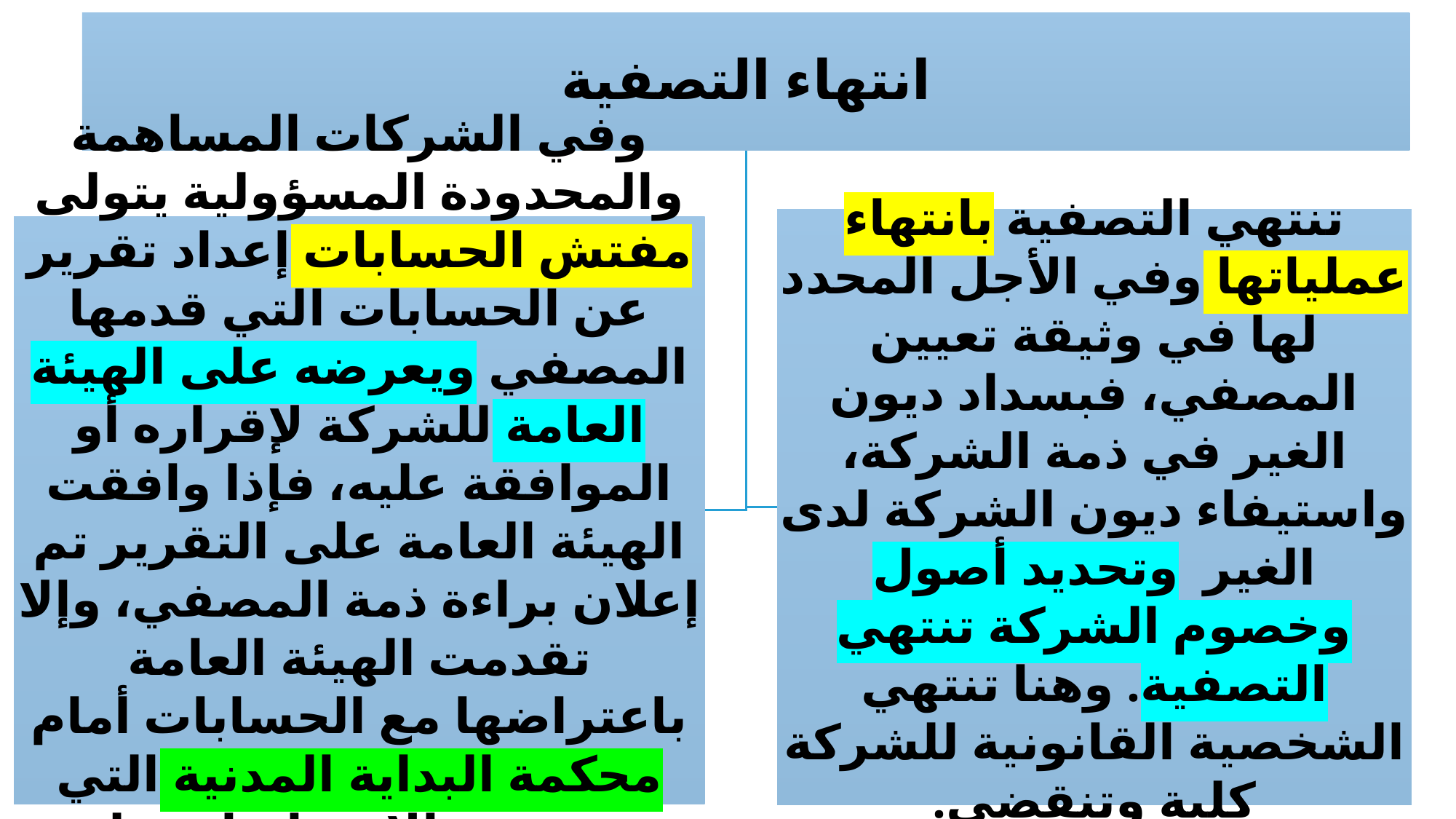

انتهاء التصفية
وفي الشركات المساهمة والمحدودة المسؤولية يتولى مفتش الحسابات إعداد تقرير عن الحسابات التي قدمها المصفي ويعرضه على الهيئة العامة للشركة لإقراره أو الموافقة عليه، فإذا وافقت الهيئة العامة على التقرير تم إعلان براءة ذمة المصفي، وإلا تقدمت الهيئة العامة باعتراضها مع الحسابات أمام محكمة البداية المدنية التي تبت بهذه الاعتراضات على وجه السرعة.
تنتهي التصفية بانتهاء عملياتها وفي الأجل المحدد لها في وثيقة تعيين المصفي، فبسداد ديون الغير في ذمة الشركة، واستيفاء ديون الشركة لدى الغير  وتحديد أصول وخصوم الشركة تنتهي التصفية. وهنا تنتهي الشخصية القانونية للشركة كلية وتنقضي.